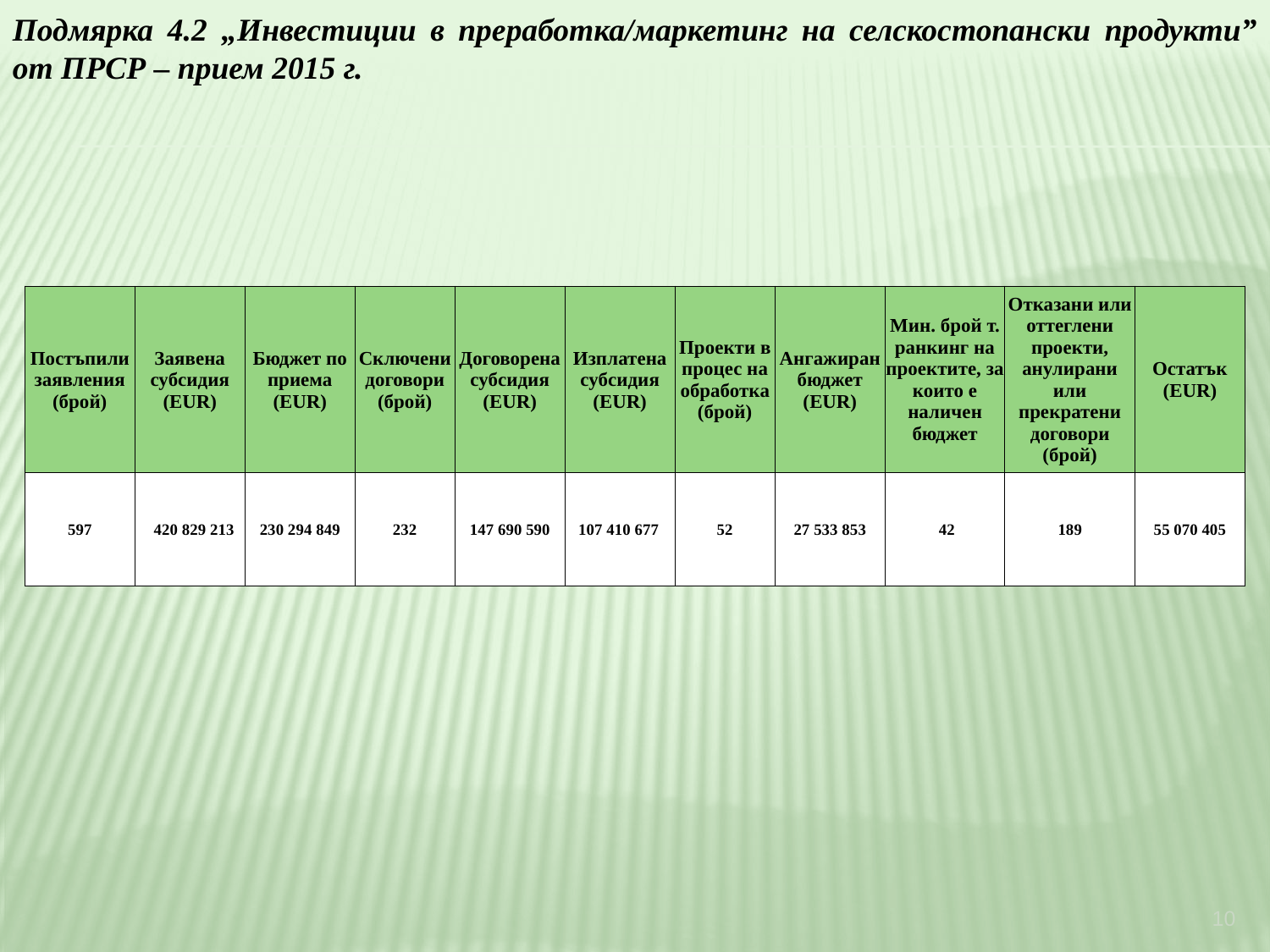

Подмярка 4.2 „Инвестиции в преработка/маркетинг на селскостопански продукти” от ПРСР – прием 2015 г.
| Постъпили заявления (брой) | Заявена субсидия (EUR) | Бюджет по приема (EUR) | Сключени договори (брой) | Договорена субсидия (EUR) | Изплатена субсидия (EUR) | Проекти в процес на обработка (брой) | Ангажиран бюджет (EUR) | Мин. брой т. ранкинг на проектите, за които е наличен бюджет | Отказани или оттеглени проекти, анулирани или прекратени договори (брой) | Остатък (EUR) |
| --- | --- | --- | --- | --- | --- | --- | --- | --- | --- | --- |
| 597 | 420 829 213 | 230 294 849 | 232 | 147 690 590 | 107 410 677 | 52 | 27 533 853 | 42 | 189 | 55 070 405 |
10